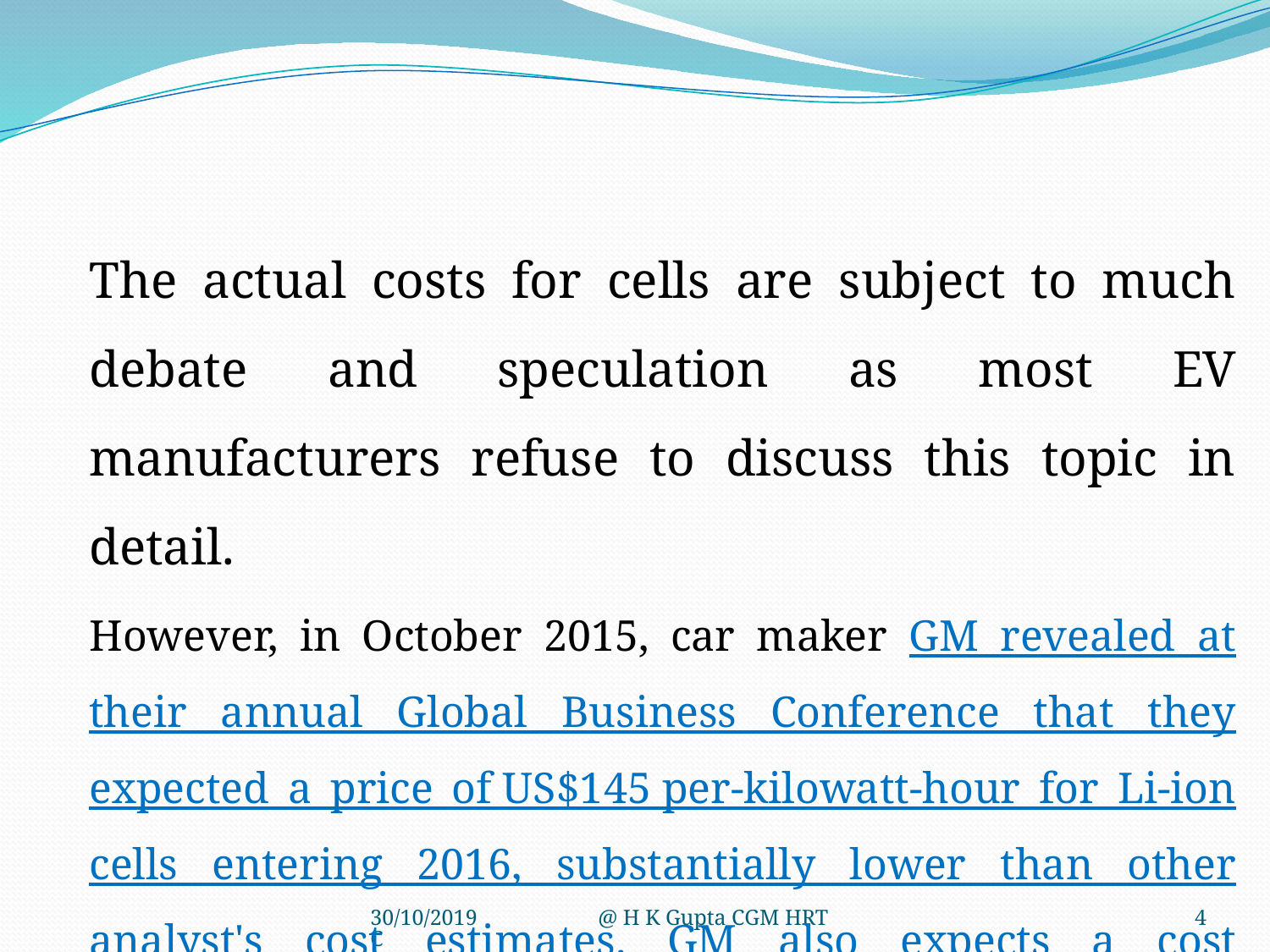

The actual costs for cells are subject to much debate and speculation as most EV manufacturers refuse to discuss this topic in detail.
However, in October 2015, car maker GM revealed at their annual Global Business Conference that they expected a price of US$145 per-kilowatt-hour for Li-ion cells entering 2016, substantially lower than other analyst's cost estimates. GM also expects a cost of US$100 per kwh by the end of 2021
30/10/2019                      @ H K Gupta CGM HRTC
4